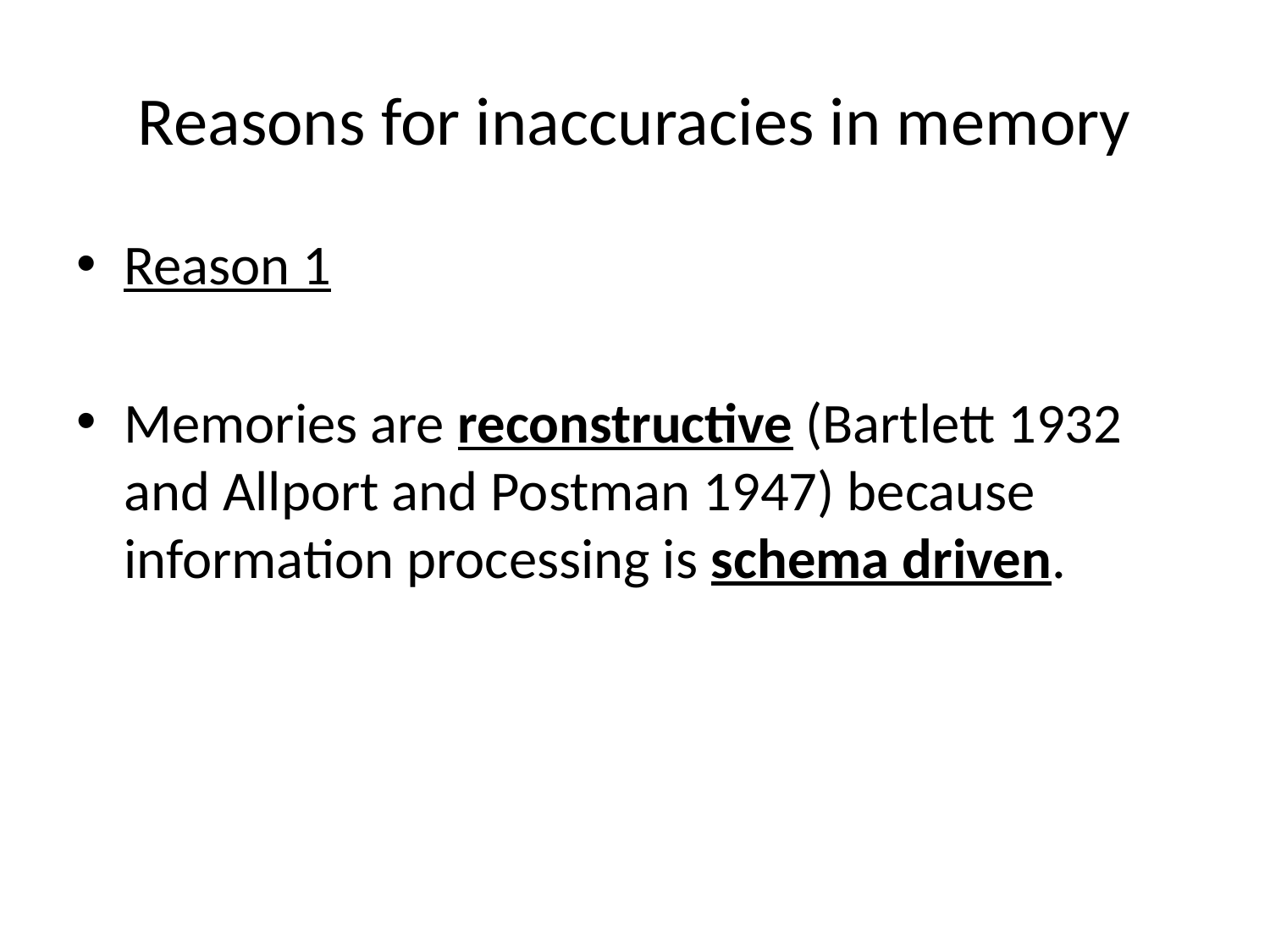

# Reasons for inaccuracies in memory
Reason 1

Memories are reconstructive (Bartlett 1932 and Allport and Postman 1947) because information processing is schema driven.